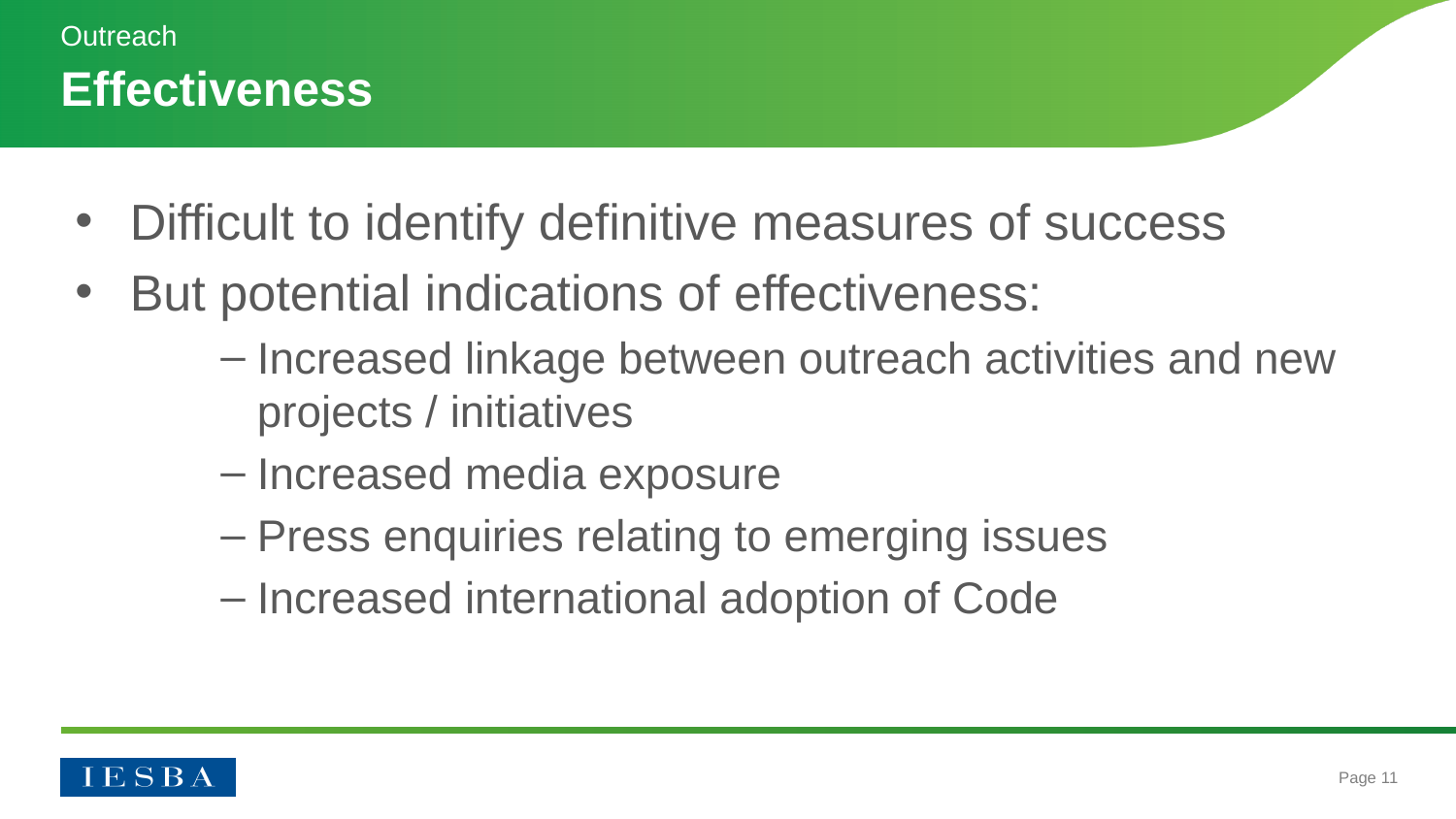

Outreach
# Effectiveness
Difficult to identify definitive measures of success
But potential indications of effectiveness:
Increased linkage between outreach activities and new projects / initiatives
Increased media exposure
Press enquiries relating to emerging issues
Increased international adoption of Code